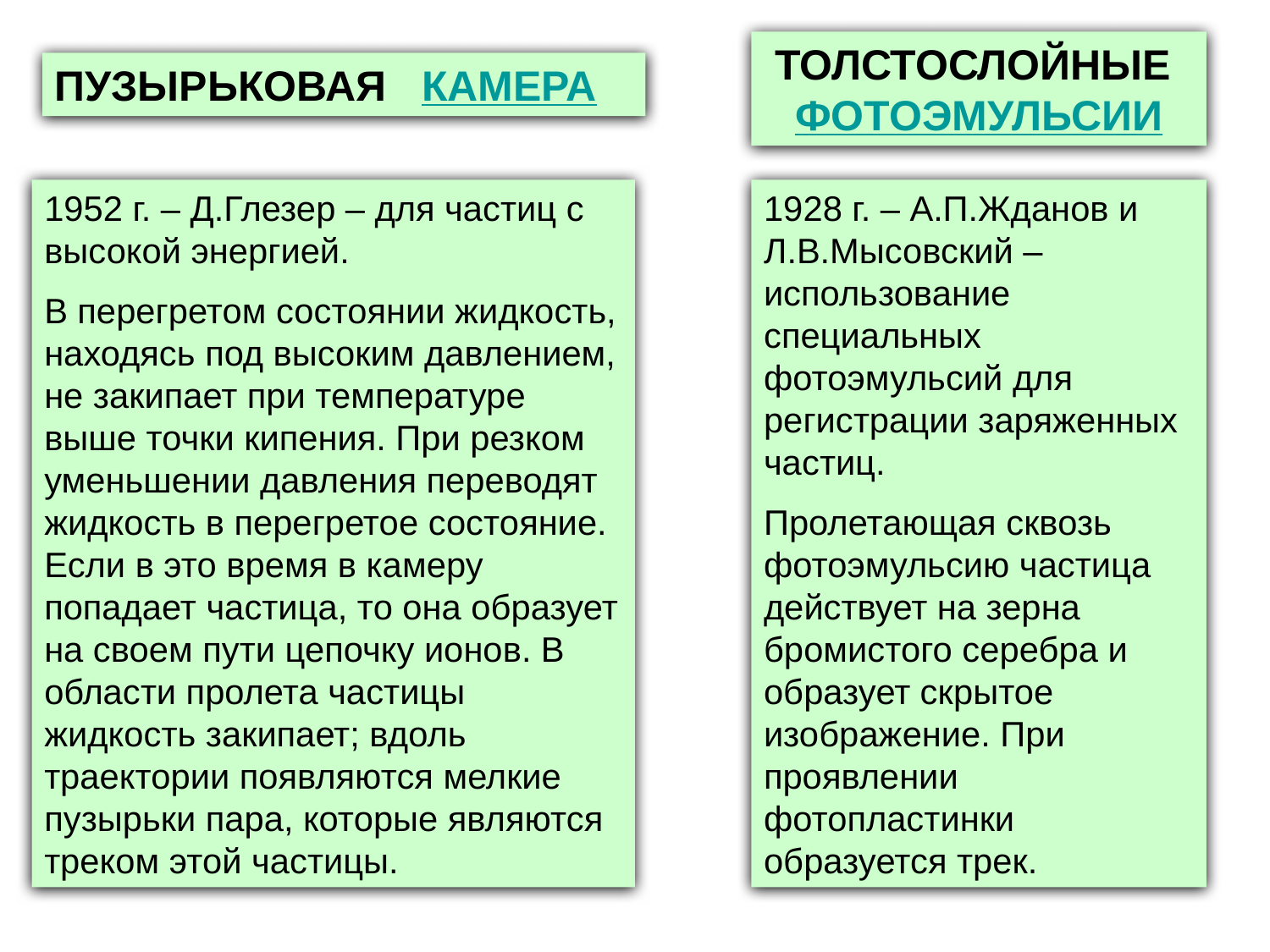

ТОЛСТОСЛОЙНЫЕ ФОТОЭМУЛЬСИИ
ПУЗЫРЬКОВАЯ   КАМЕРА
1952 г. – Д.Глезер – для частиц с высокой энергией.
В перегретом состоянии жидкость, находясь под высоким давлением, не закипает при температуре выше точки кипения. При резком уменьшении давления переводят жидкость в перегретое состояние. Если в это время в камеру попадает частица, то она образует на своем пути цепочку ионов. В области пролета частицы жидкость закипает; вдоль траектории появляются мелкие пузырьки пара, которые являются треком этой частицы.
1928 г. – А.П.Жданов и Л.В.Мысовский – использование специальных фотоэмульсий для регистрации заряженных частиц.
Пролетающая сквозь фотоэмульсию частица действует на зерна бромистого серебра и образует скрытое изображение. При проявлении фотопластинки образуется трек.